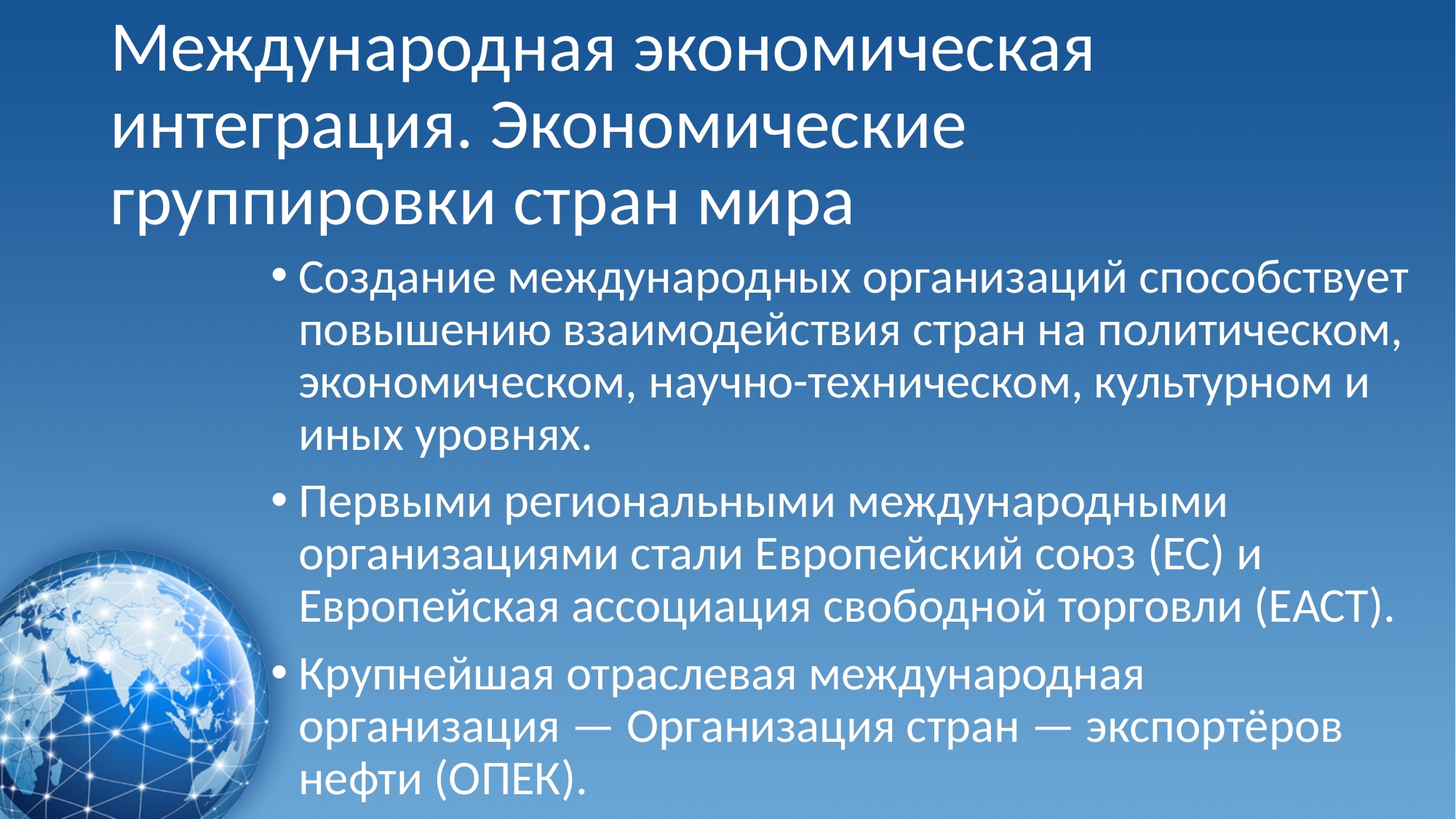

# Международная экономическая интеграция. Экономические группировки стран мира
Создание международных организаций способствует повышению взаимодействия стран на политическом, экономическом, научно-техническом, культурном и иных уровнях.
Первыми региональными международными организациями стали Европейский союз (ЕС) и Европейская ассоциация свободной торговли (ЕАСТ).
Крупнейшая отраслевая международная организация — Организация стран — экспортёров нефти (ОПЕК).